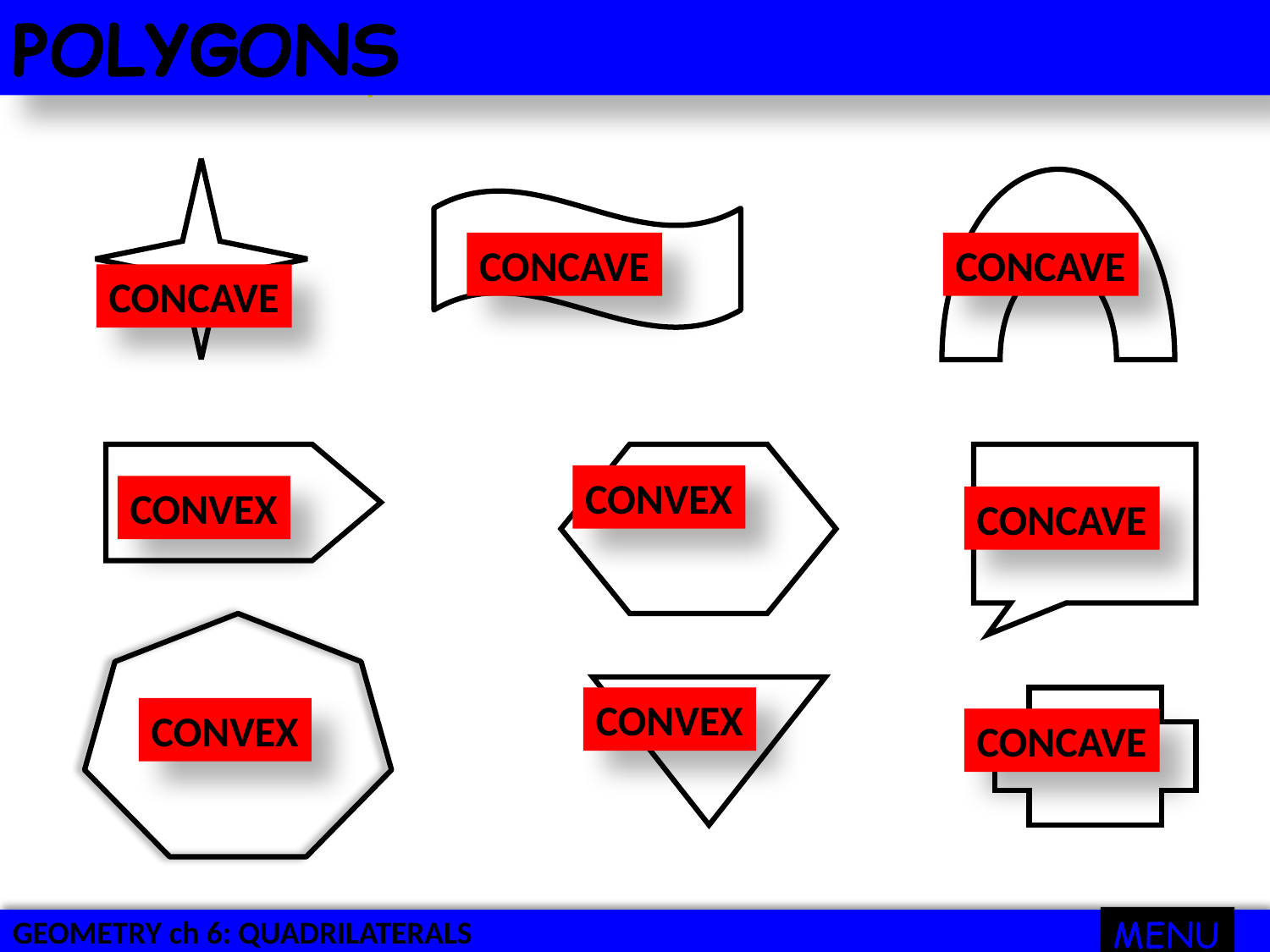

POLYGONS
For each shape decide if it is concave or convex

CONCAVE
CONCAVE
CONCAVE

CONVEX
CONVEX
CONCAVE

CONVEX

CONVEX
CONCAVE
MENU
GEOMETRY ch 6: QUADRILATERALS